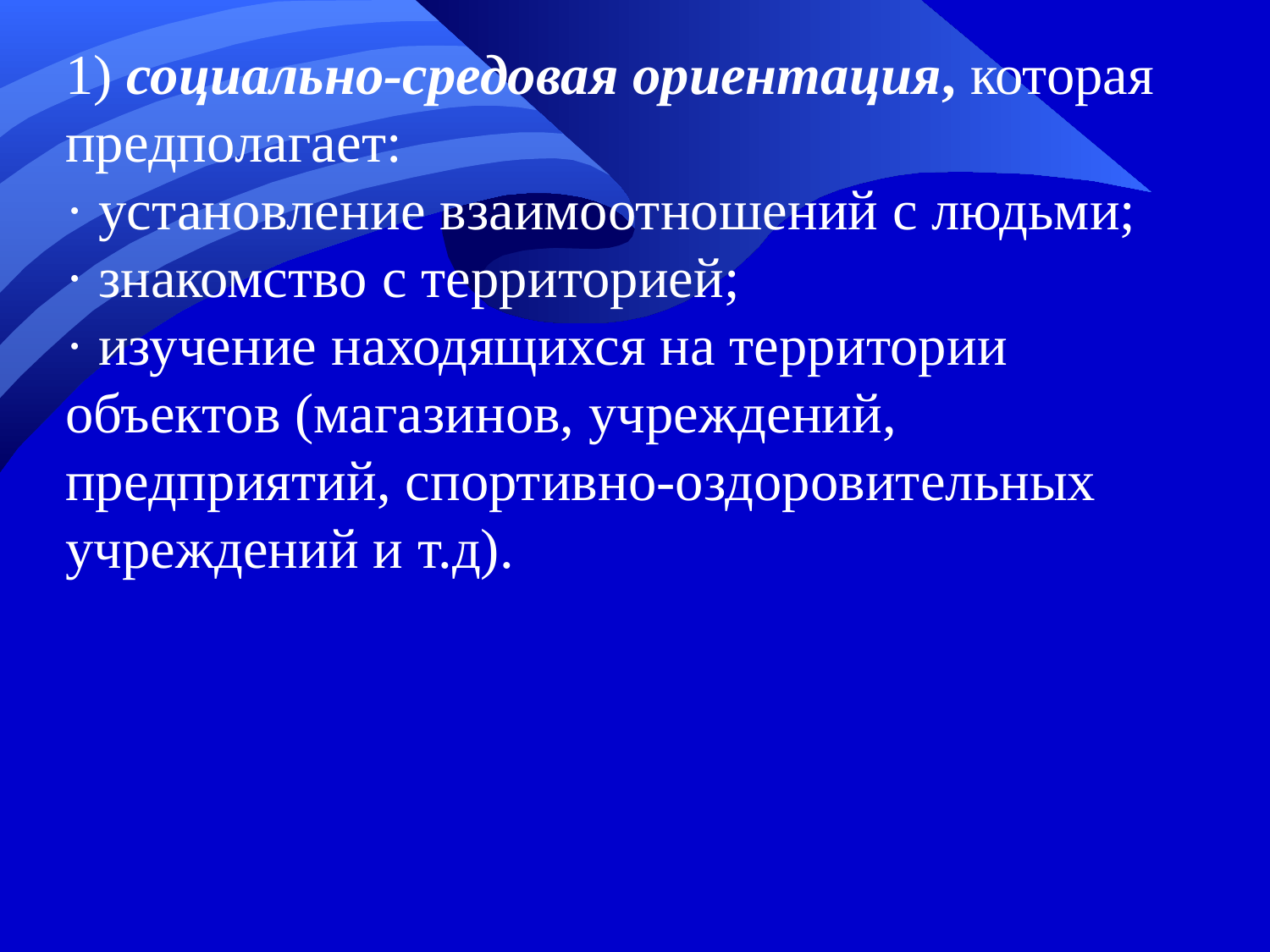

1) социально-средовая ориентация, которая предполагает:
· установление взаимоотношений с людьми;
· знакомство с территорией;
· изучение находящихся на территории объектов (магазинов, учреждений, предприятий, спортивно-оздоровительных учреждений и т.д).